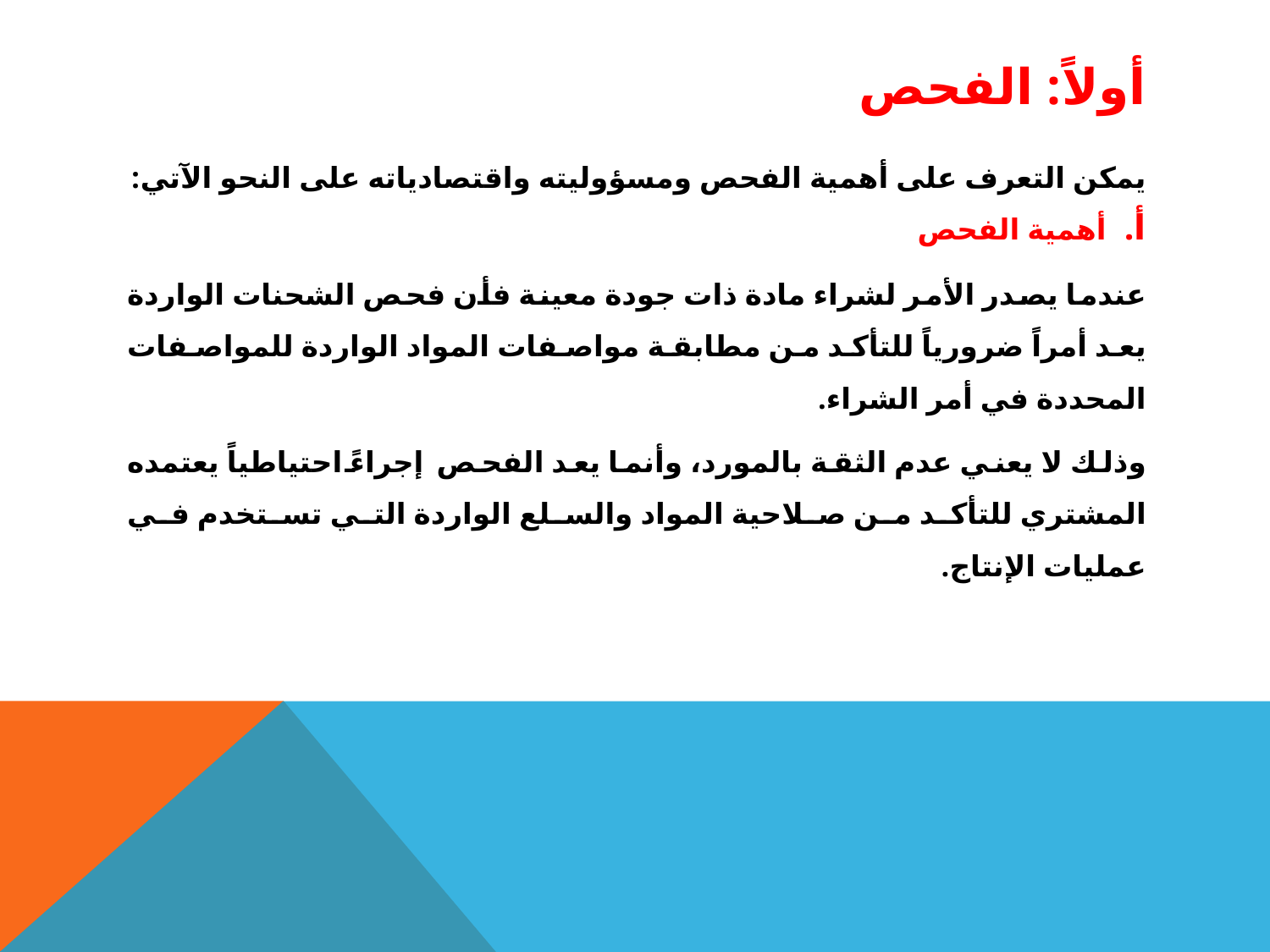

# أولاً: الفحص
يمكن التعرف على أهمية الفحص ومسؤوليته واقتصادياته على النحو الآتي:
أ.  أهمية الفحص
عندما يصدر الأمر لشراء مادة ذات جودة معينة فأن فحص الشحنات الواردة يعد أمراً ضرورياً للتأكد من مطابقة مواصفات المواد الواردة للمواصفات المحددة في أمر الشراء.
وذلك لا يعني عدم الثقة بالمورد، وأنما يعد الفحص إجراءً احتياطياً يعتمده المشتري للتأكد من صلاحية المواد والسلع الواردة التي تستخدم في عمليات الإنتاج.